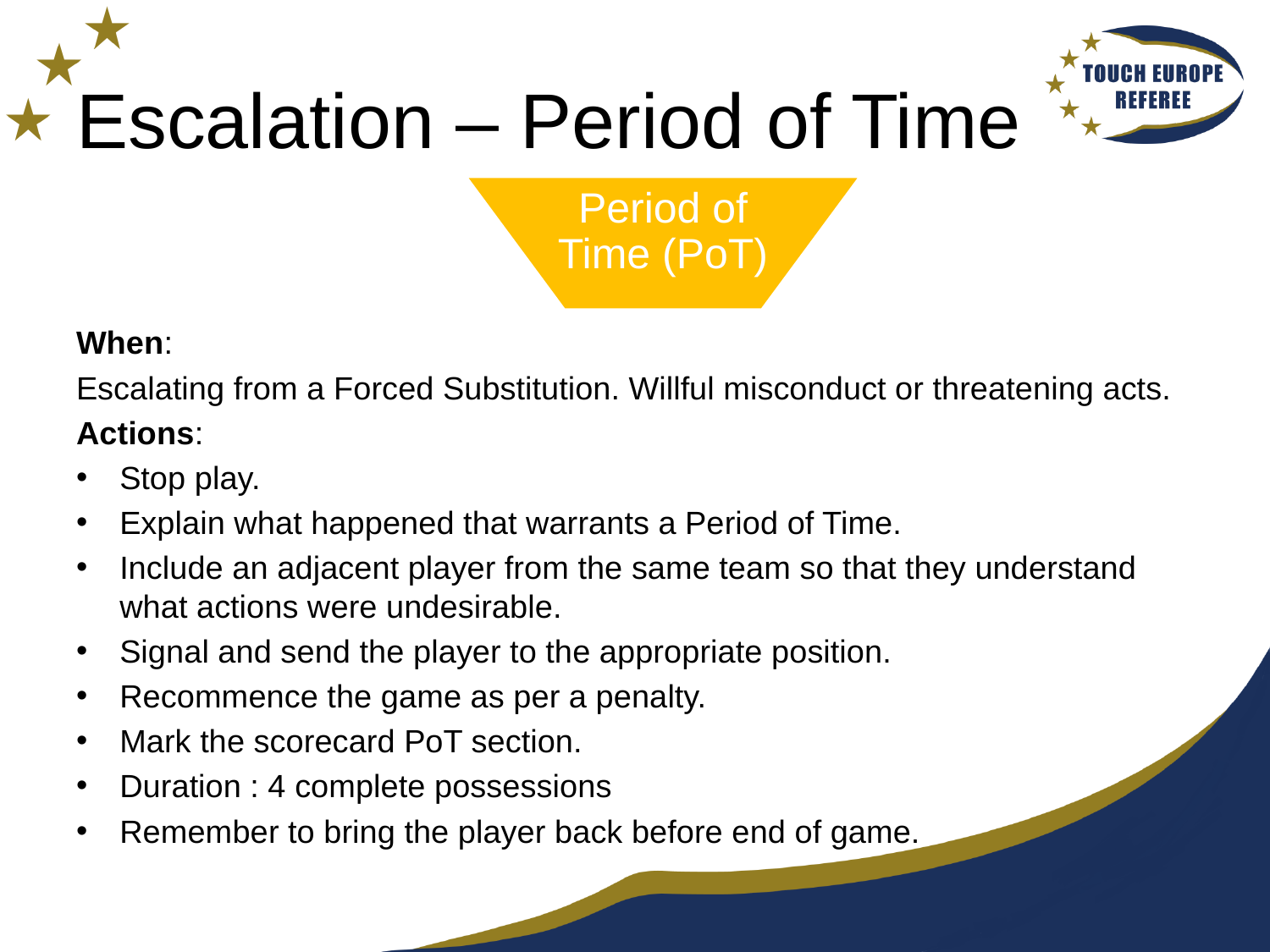

# Escalation – Period of Time

Period of Time (PoT)

When:
Escalating from a Forced Substitution. Willful misconduct or threatening acts.
Actions:
Stop play.
Explain what happened that warrants a Period of Time.
Include an adjacent player from the same team so that they understand what actions were undesirable.
Signal and send the player to the appropriate position.
Recommence the game as per a penalty.
Mark the scorecard PoT section.
Duration : 4 complete possessions
Remember to bring the player back before end of game.